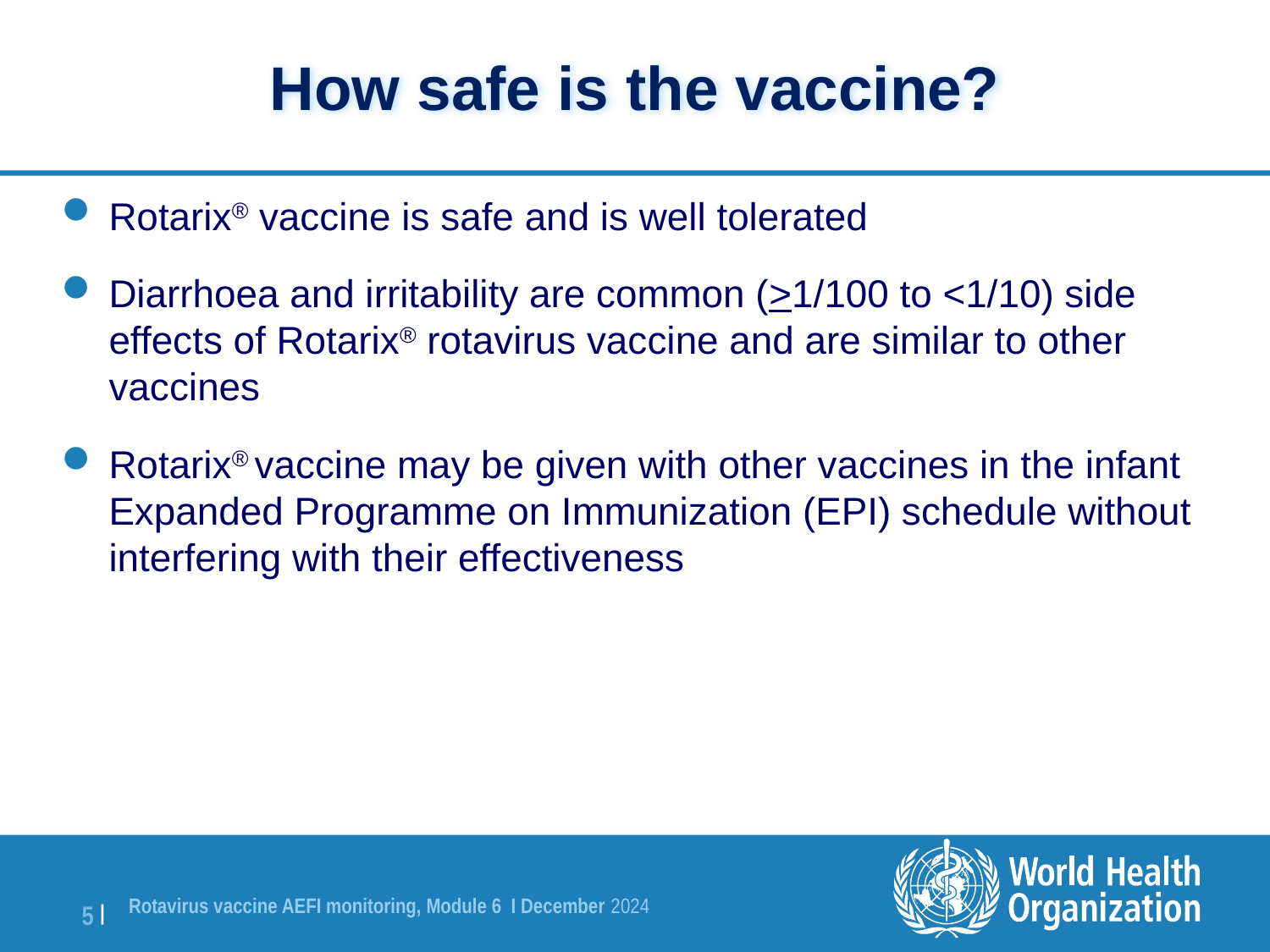

How safe is the vaccine?
Rotarix® vaccine is safe and is well tolerated
Diarrhoea and irritability are common (>1/100 to <1/10) side effects of Rotarix® rotavirus vaccine and are similar to other vaccines
Rotarix® vaccine may be given with other vaccines in the infant Expanded Programme on Immunization (EPI) schedule without interfering with their effectiveness